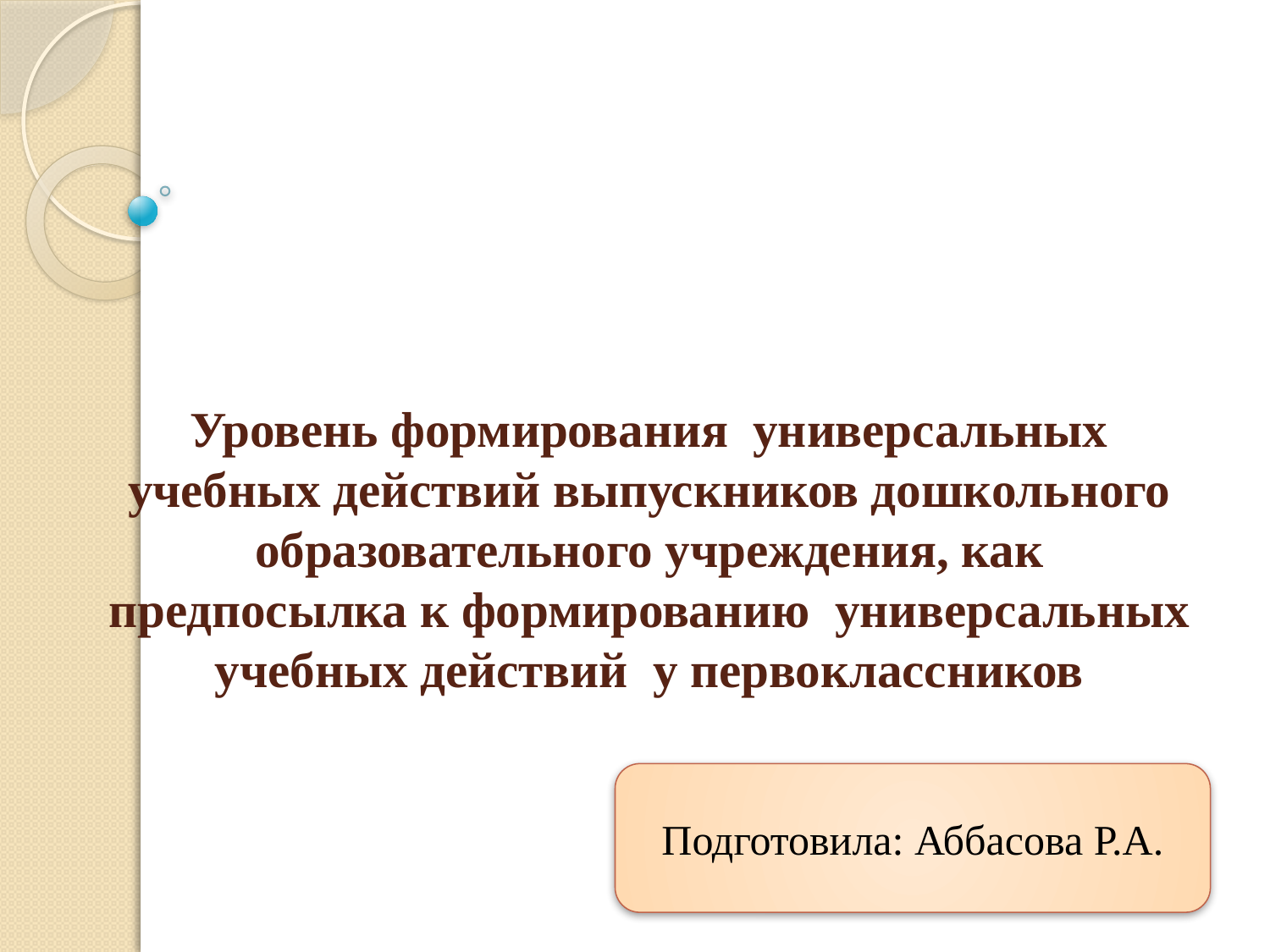

# Уровень формирования  универсальных учебных действий выпускников дошкольного образовательного учреждения, как предпосылка к формированию  универсальных учебных действий  у первоклассников
Подготовила: Аббасова Р.А.